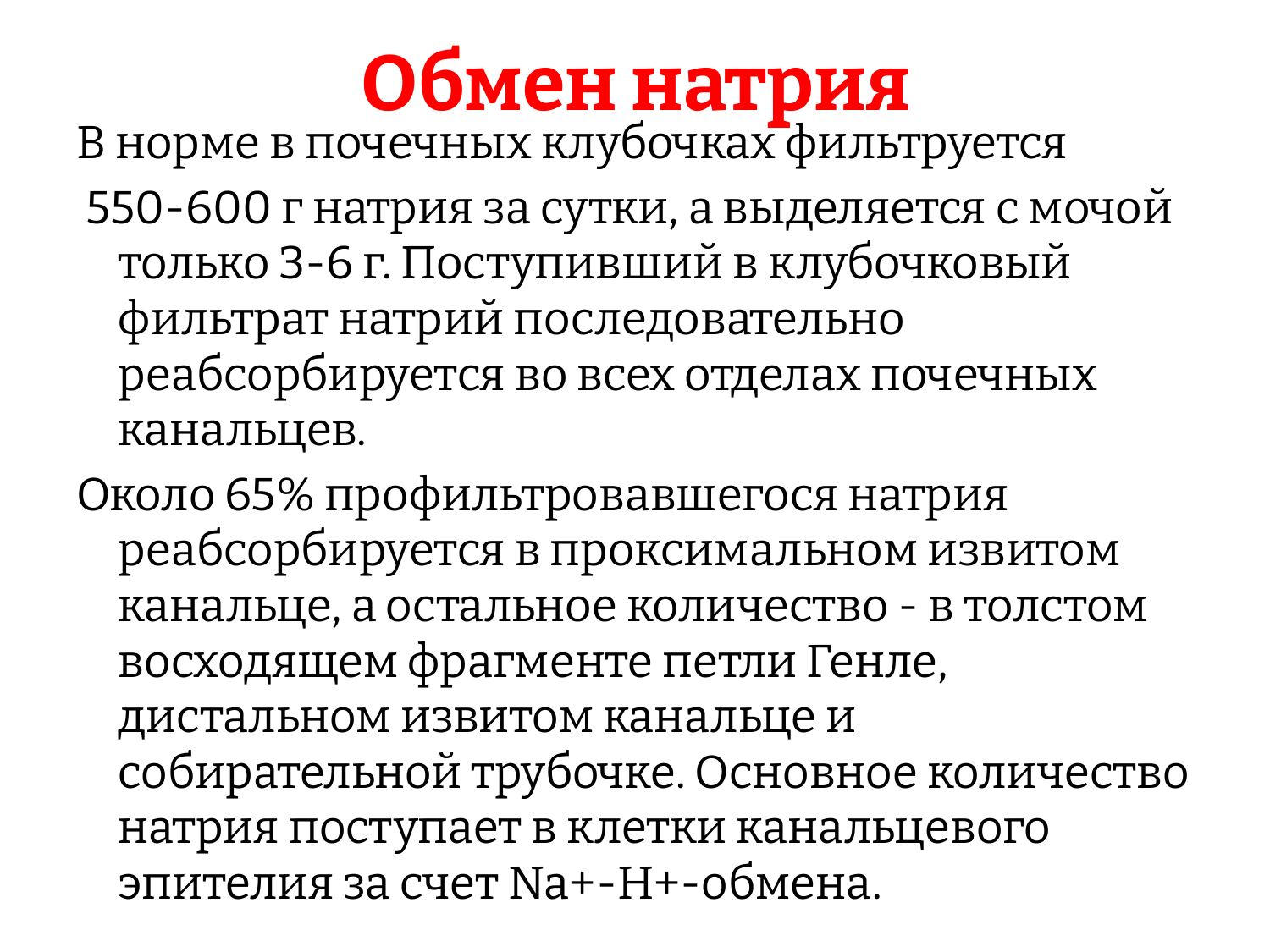

# Обмен натрия
В норме в почечных клубочках фильтруется
 550-600 г натрия за сутки, а выделяется с мочой только 3-6 г. Поступивший в клубочковый фильтрат натрий последовательно реабсорбируется во всех отделах почечных канальцев.
Около 65% профильтровавшегося натрия реабсорбируется в проксимальном извитом канальце, а остальное количество - в толстом восходящем фрагменте петли Генле, дистальном извитом канальце и собирательной трубочке. Основное количество натрия поступает в клетки канальцевого эпителия за счет Na+-Н+-обмена.